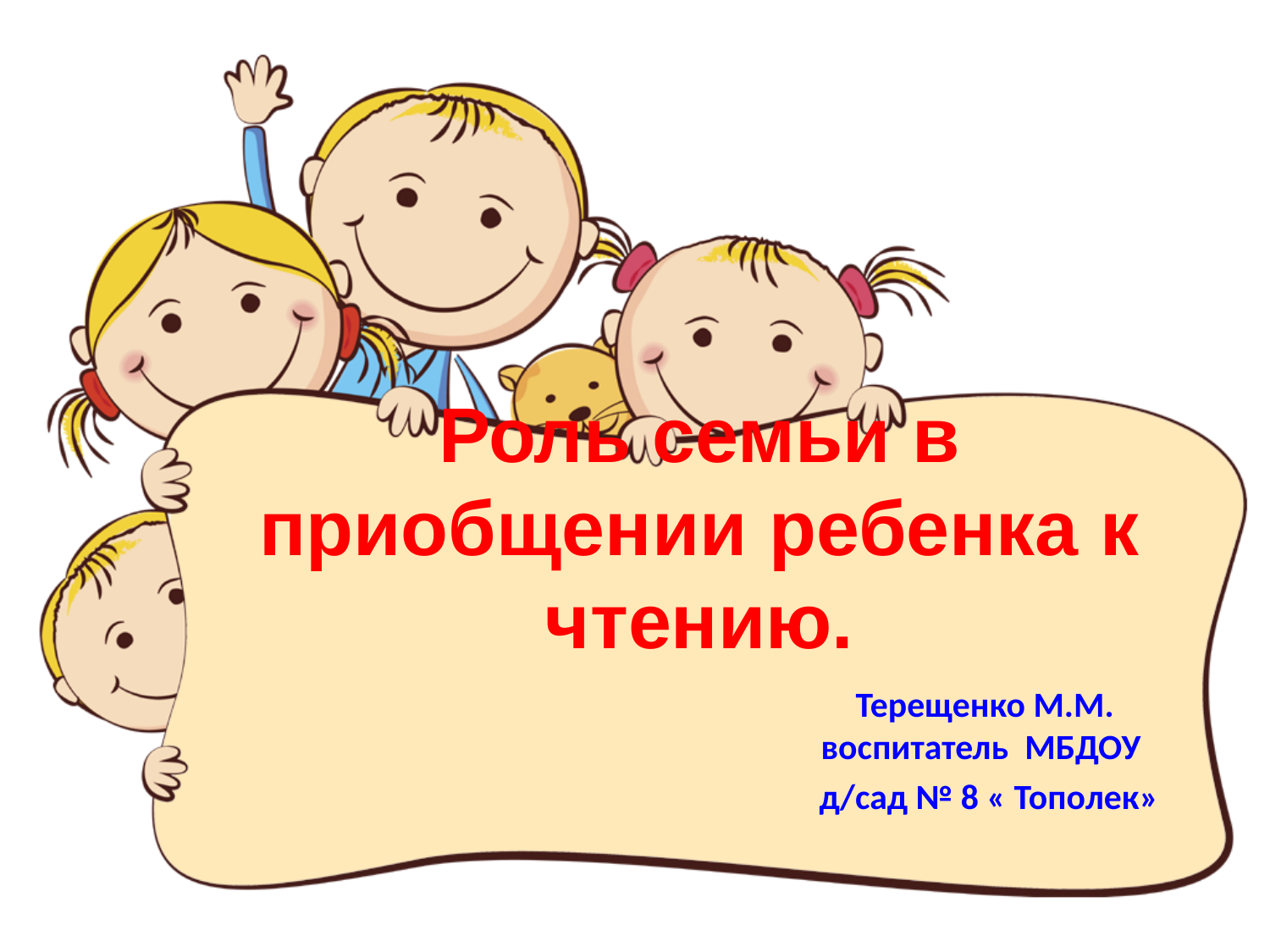

# Роль семьи в приобщении ребенка к чтению.
Терещенко М.М. воспитатель  МБДОУ
 д/сад № 8 « Тополек»